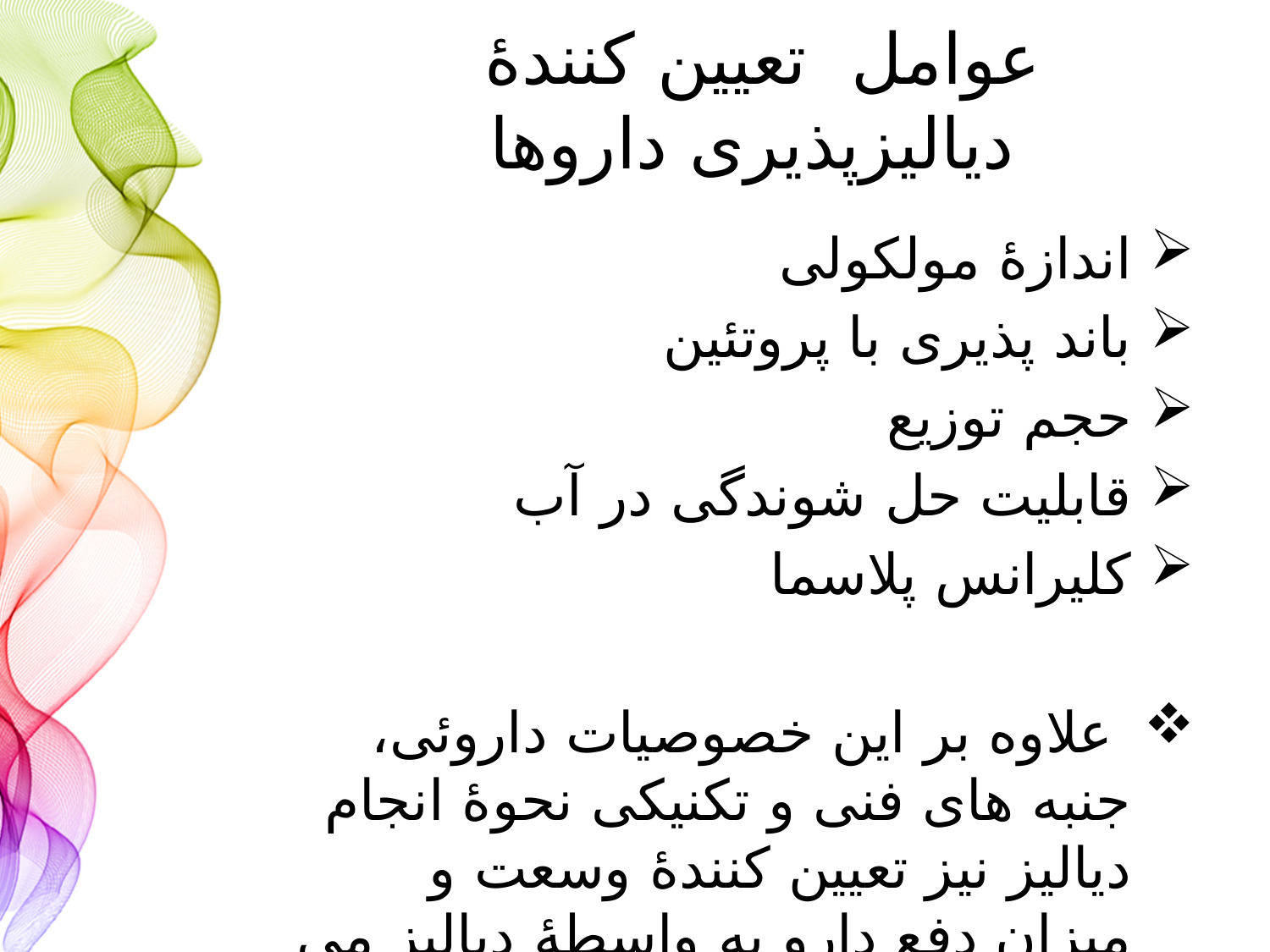

عوامل  تعیین کنندۀ  دیالیزپذیری داروها
اندازۀ مولکولی
باند پذیری با پروتئین
حجم توزیع
قابلیت حل شوندگی در آب
کلیرانس پلاسما

 علاوه بر این خصوصیات داروئی، جنبه های فنی و تکنیکی نحوۀ انجام دیالیز نیز تعیین کنندۀ وسعت و میزان دفع دارو به واسطۀ دیالیز می باشد.